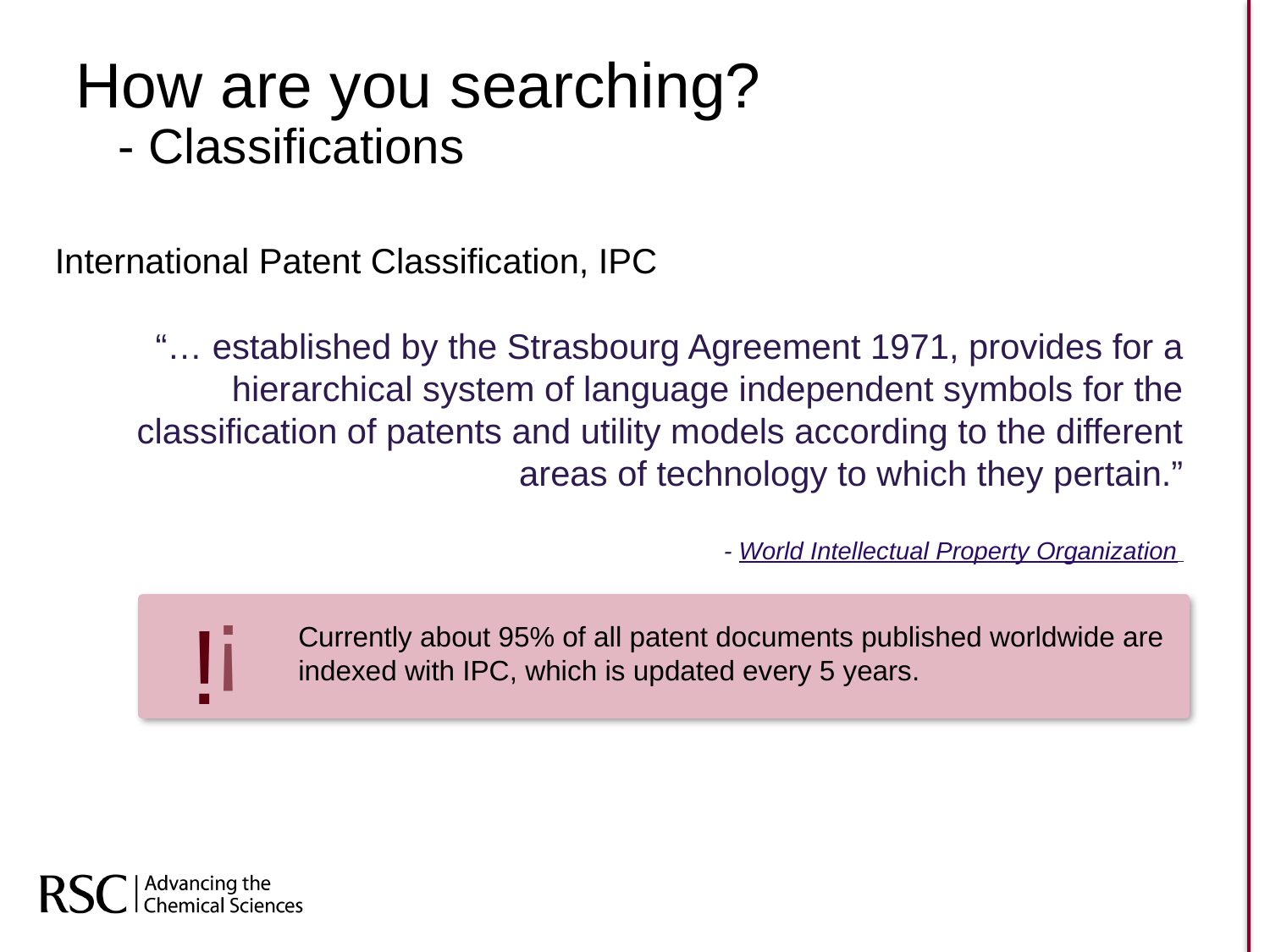

How are you searching?
- Classifications
International Patent Classification, IPC

“… established by the Strasbourg Agreement 1971, provides for a hierarchical system of language independent symbols for the classification of patents and utility models according to the different areas of technology to which they pertain.”

- World Intellectual Property Organization

!

Currently about 95% of all patent documents published worldwide are indexed with IPC, which is updated every 5 years.
!